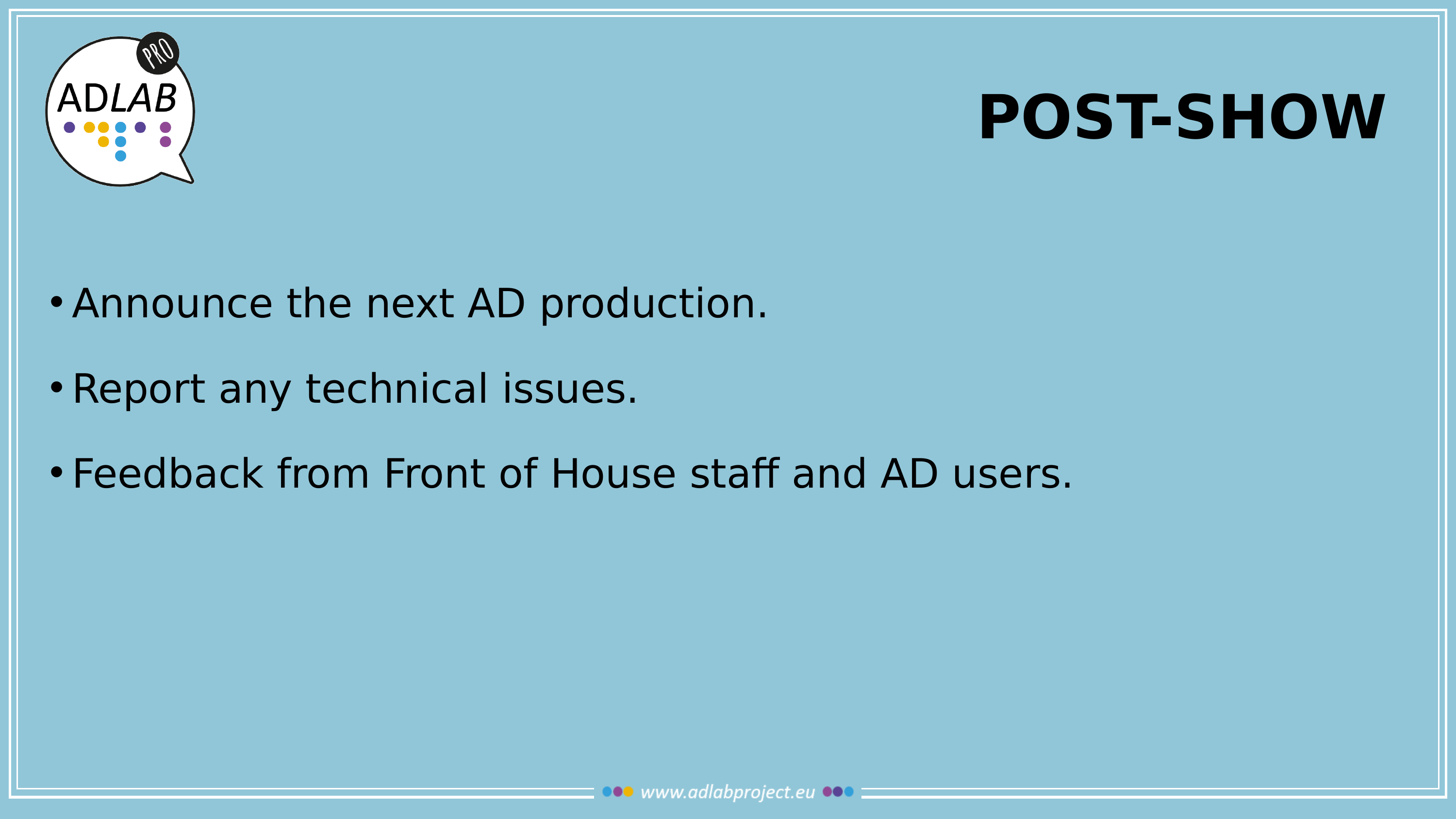

# Post-show
Announce the next AD production.
Report any technical issues.
Feedback from Front of House staff and AD users.